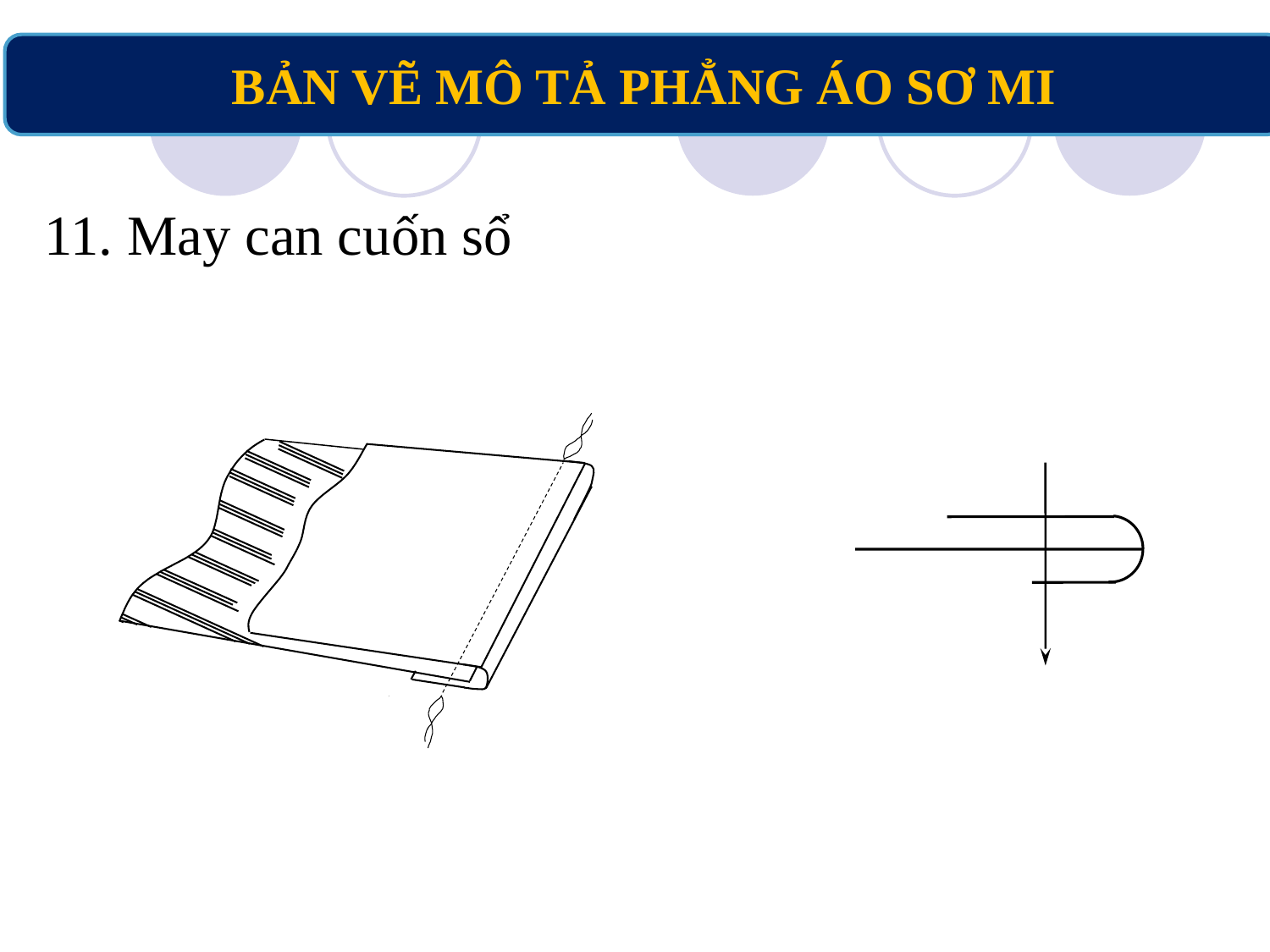

BẢN VẼ MÔ TẢ PHẲNG ÁO SƠ MI

11. May can cuốn sổ